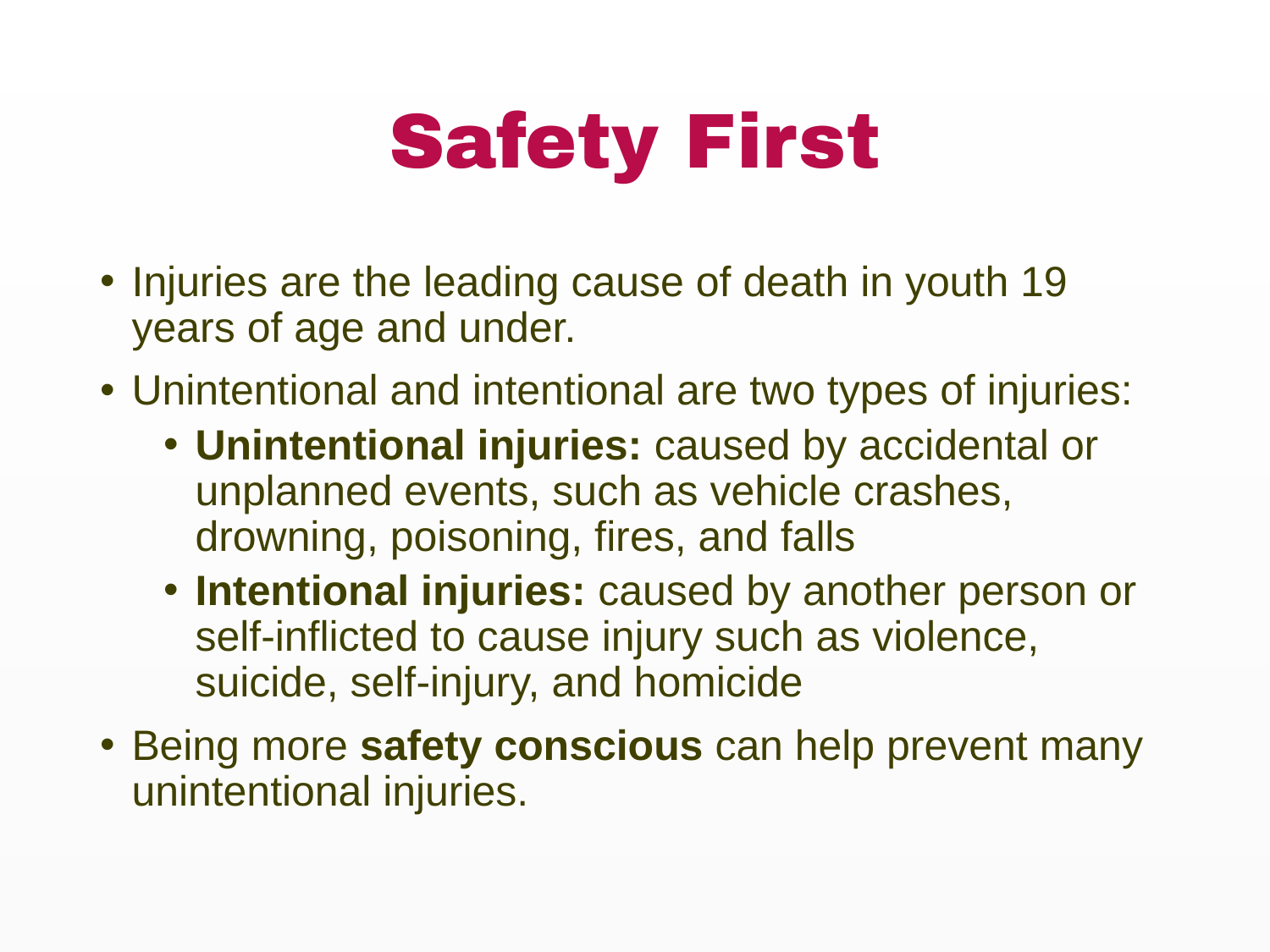

# Safety First
Injuries are the leading cause of death in youth 19 years of age and under.
Unintentional and intentional are two types of injuries:
Unintentional injuries: caused by accidental or unplanned events, such as vehicle crashes, drowning, poisoning, fires, and falls
Intentional injuries: caused by another person or self-inflicted to cause injury such as violence, suicide, self-injury, and homicide
Being more safety conscious can help prevent many unintentional injuries.